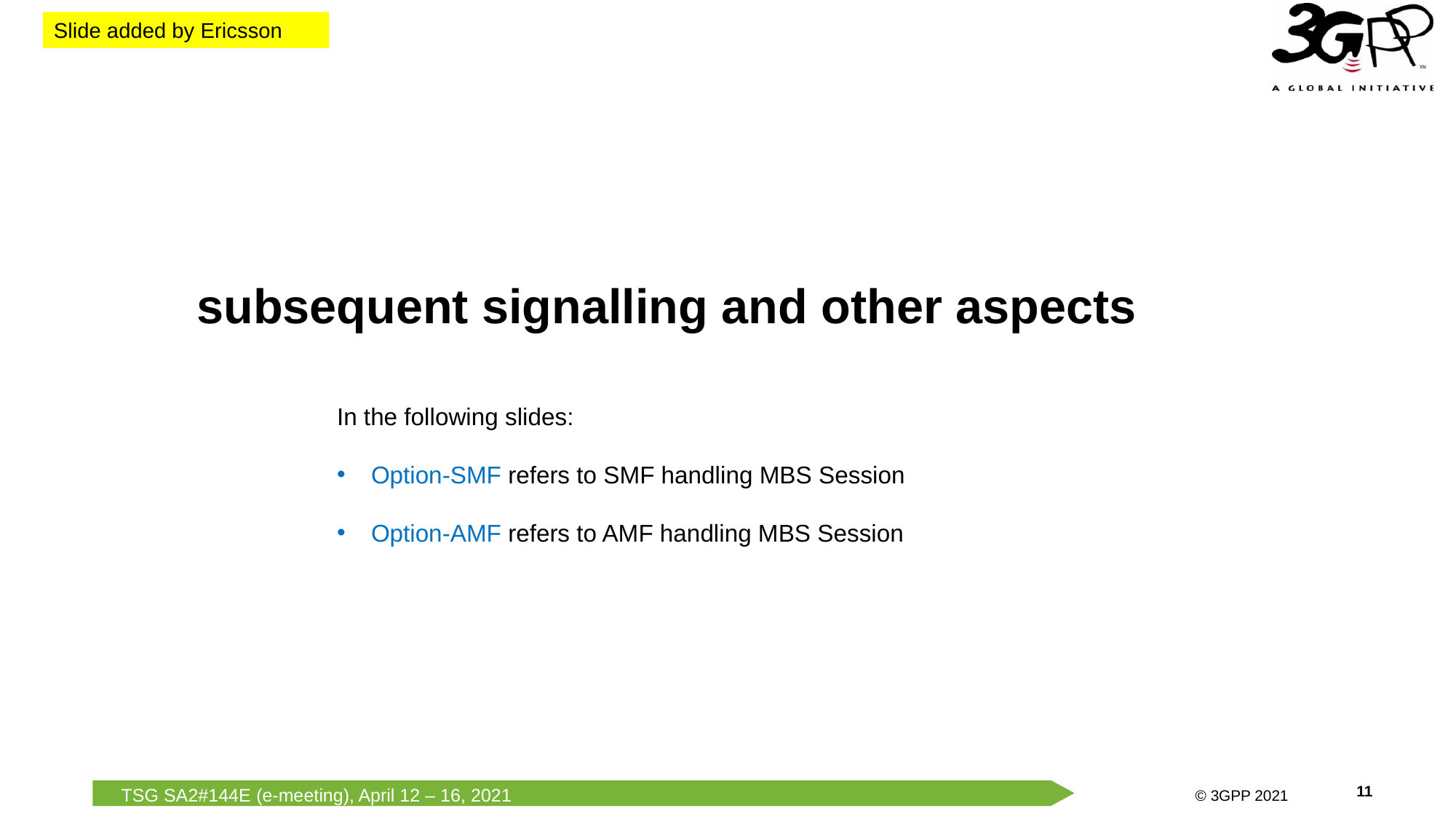

Slide added by Ericsson
subsequent signalling and other aspects
In the following slides:

Option-SMF refers to SMF handling MBS Session

Option-AMF refers to AMF handling MBS Session